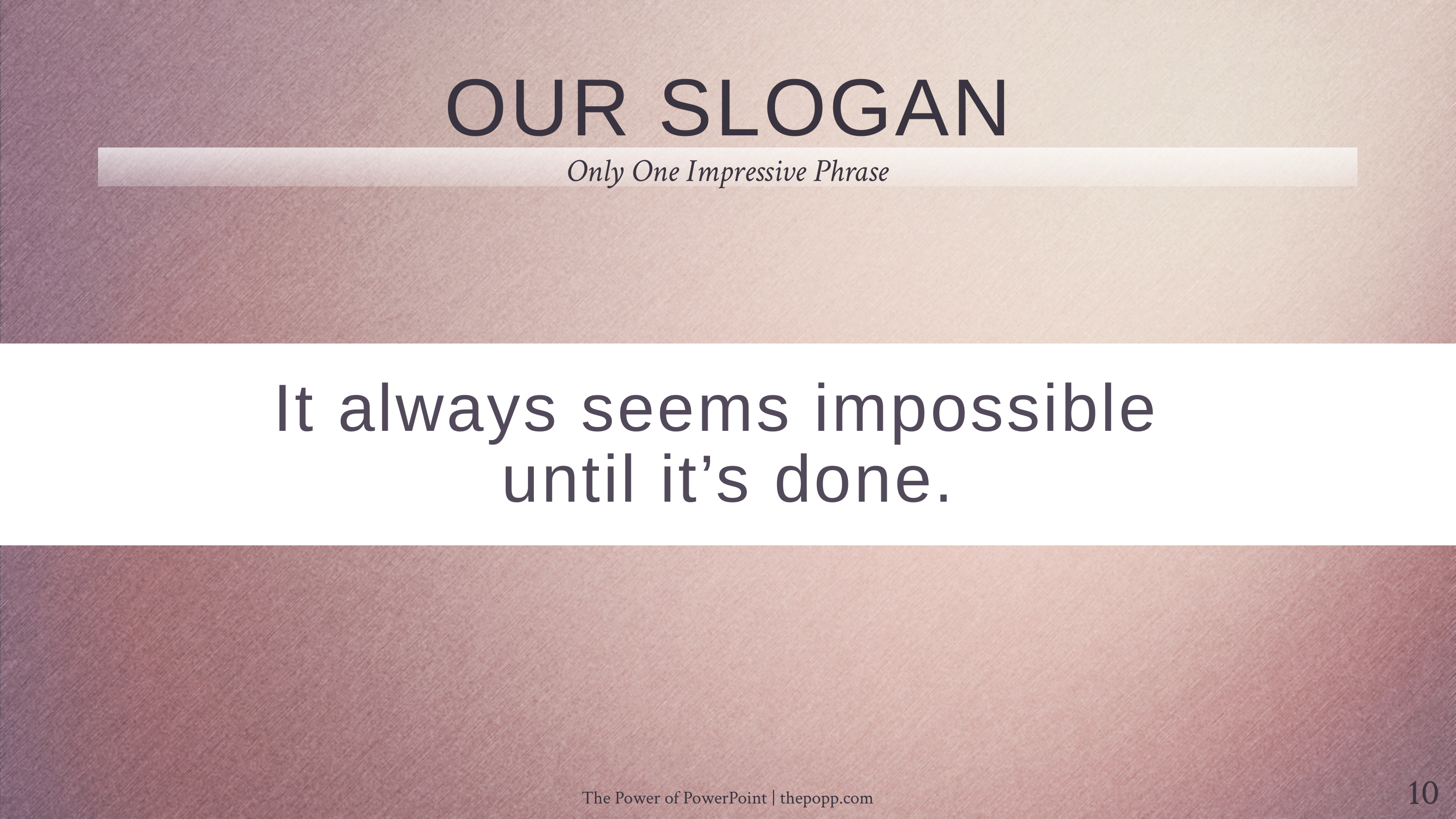

# OUR SLOGAN
Only One Impressive Phrase
It always seems impossible
until it’s done.
10
The Power of PowerPoint | thepopp.com